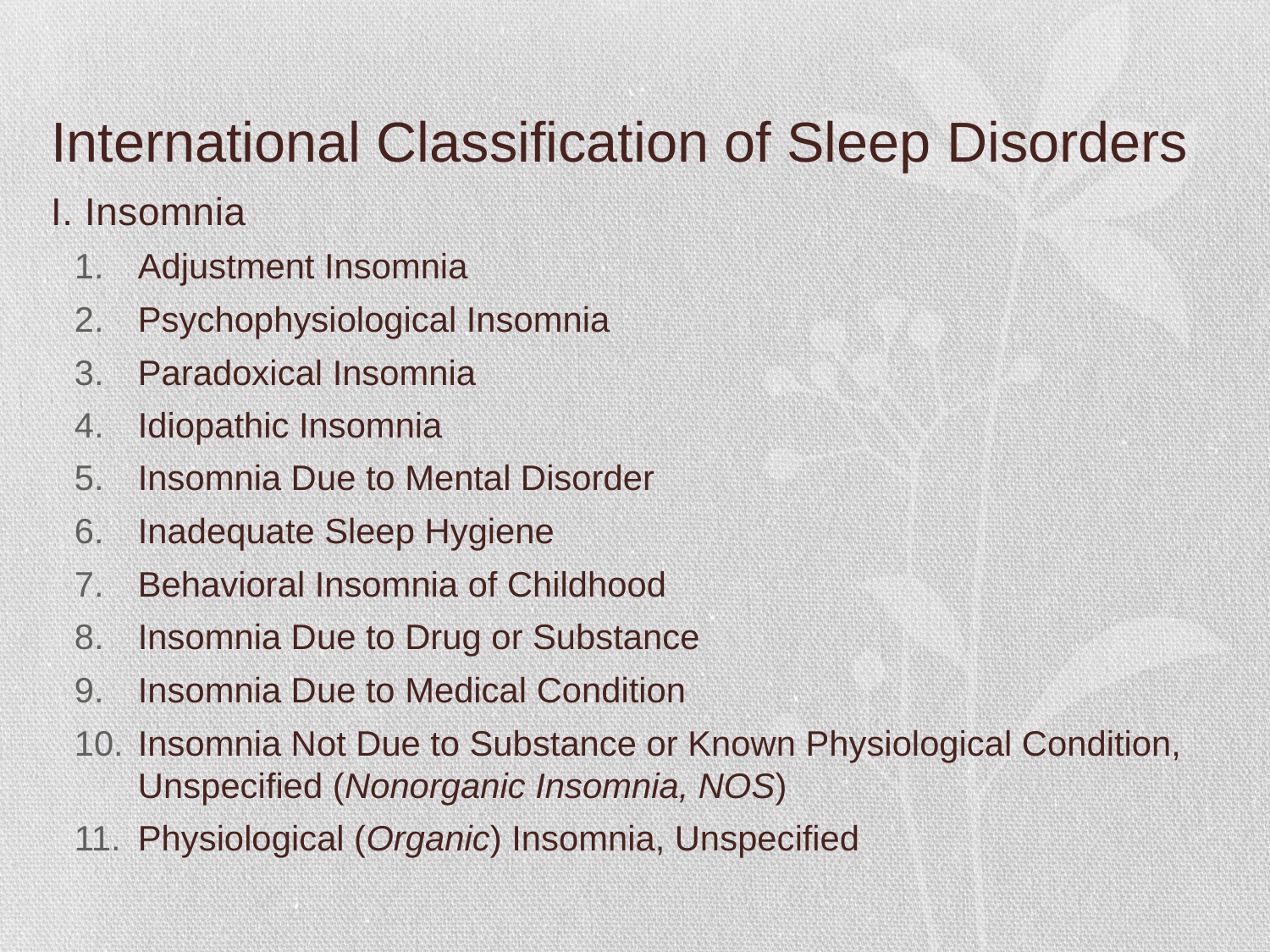

# International Classification of Sleep Disorders
I. Insomnia
Adjustment Insomnia
Psychophysiological Insomnia
Paradoxical Insomnia
Idiopathic Insomnia
Insomnia Due to Mental Disorder
Inadequate Sleep Hygiene
Behavioral Insomnia of Childhood
Insomnia Due to Drug or Substance
Insomnia Due to Medical Condition
Insomnia Not Due to Substance or Known Physiological Condition, Unspecified (Nonorganic Insomnia, NOS)
Physiological (Organic) Insomnia, Unspecified